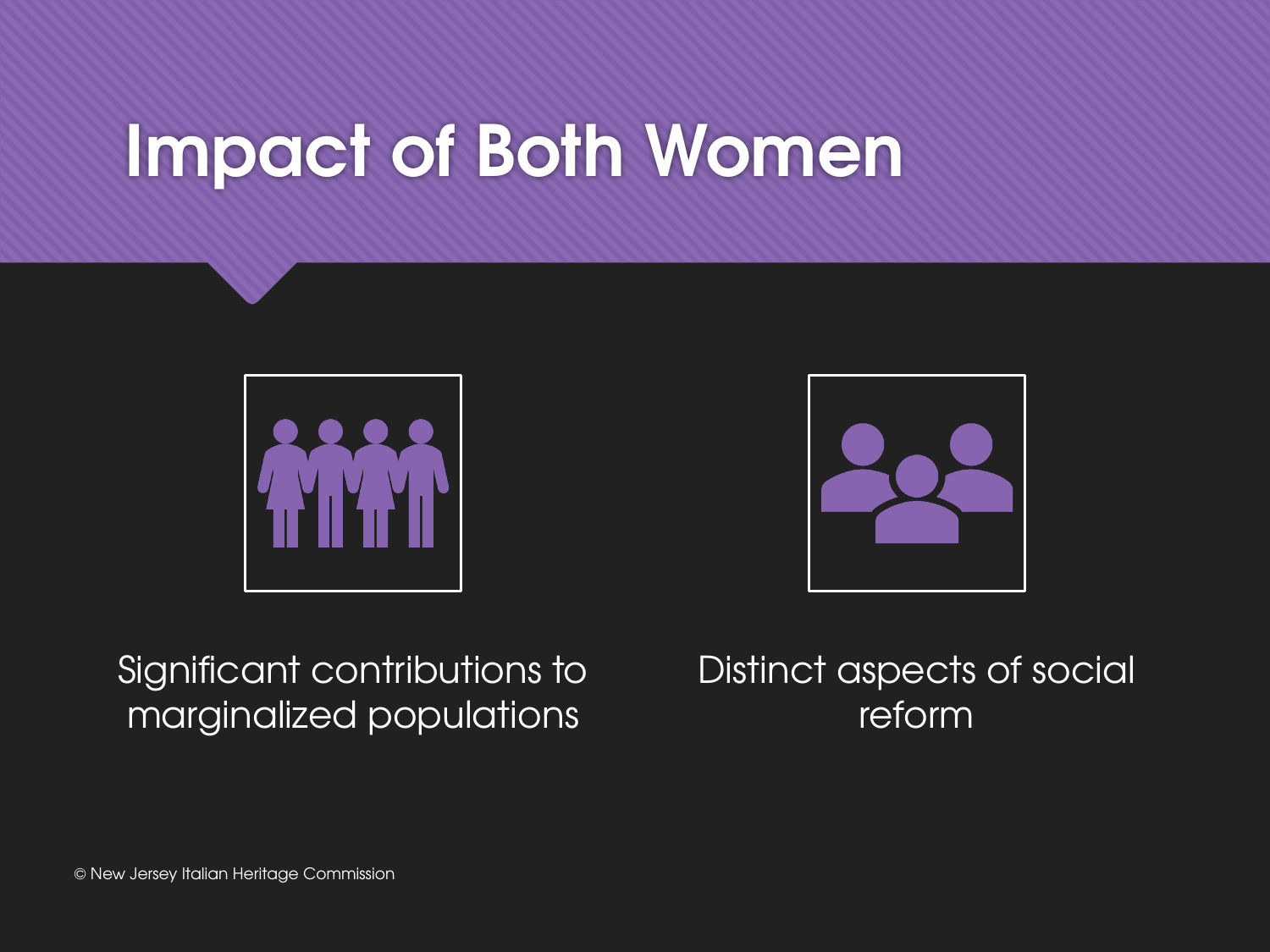

# Impact of Both Women
Significant contributions to marginalized populations
Distinct aspects of social reform
© New Jersey Italian Heritage Commission